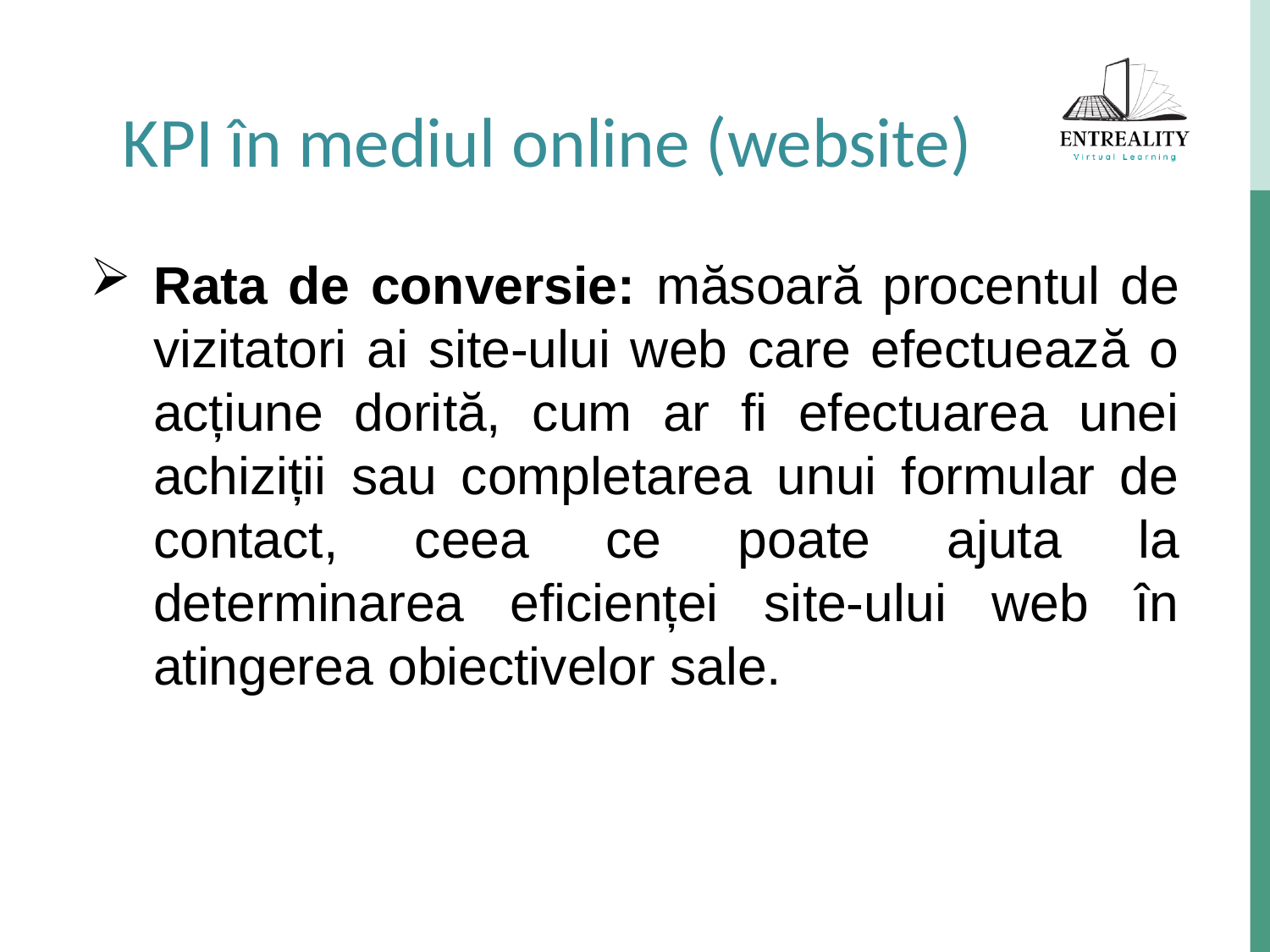

KPI în mediul online (website)
Rata de conversie: măsoară procentul de vizitatori ai site-ului web care efectuează o acțiune dorită, cum ar fi efectuarea unei achiziții sau completarea unui formular de contact, ceea ce poate ajuta la determinarea eficienței site-ului web în atingerea obiectivelor sale.